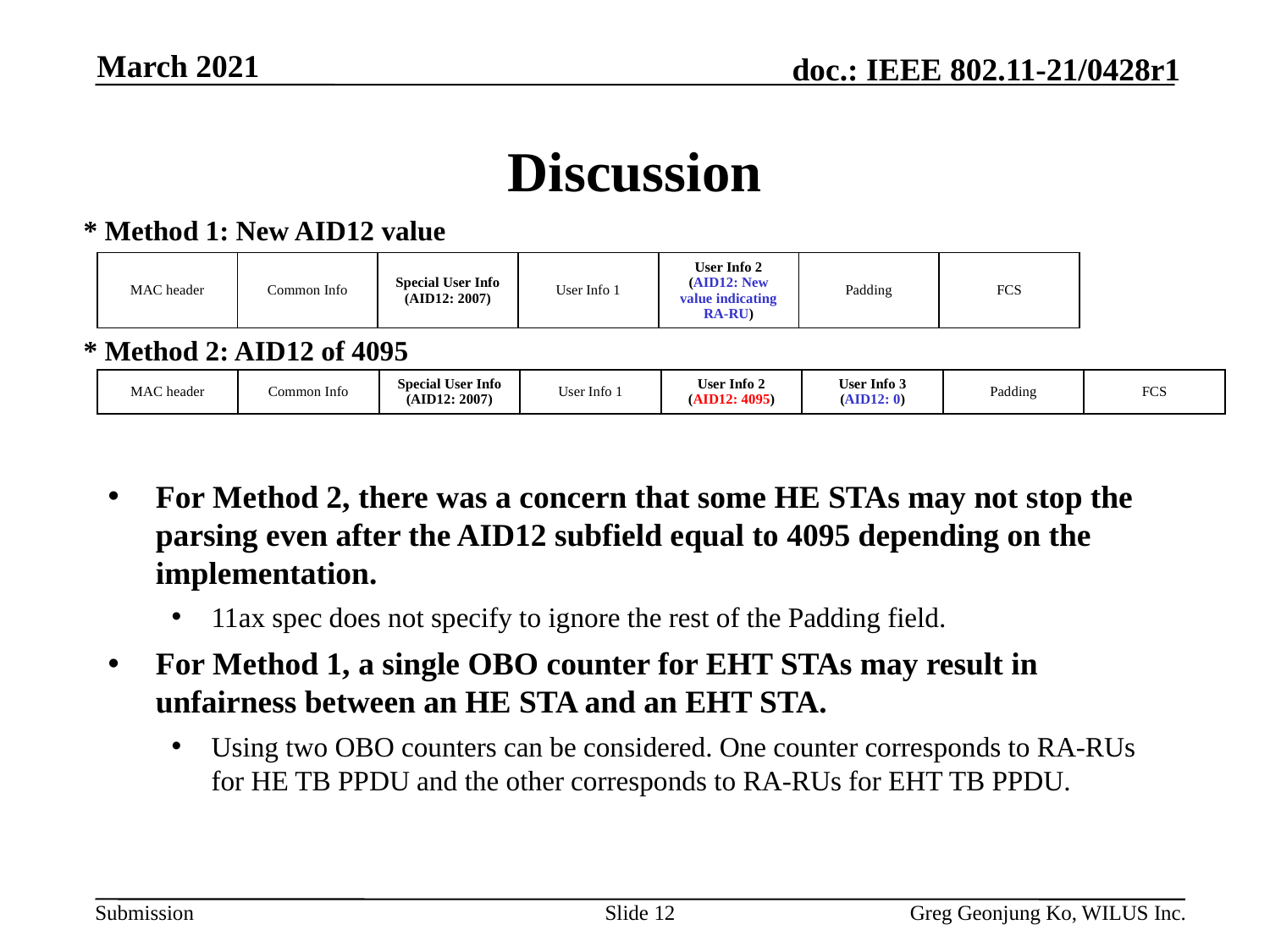

March 2021
# Discussion
* Method 1: New AID12 value
| MAC header | Common Info | Special User Info (AID12: 2007) | User Info 1 | User Info 2 (AID12: New value indicating RA-RU) | Padding | FCS |
| --- | --- | --- | --- | --- | --- | --- |

For Method 2, there was a concern that some HE STAs may not stop the parsing even after the AID12 subfield equal to 4095 depending on the implementation.
11ax spec does not specify to ignore the rest of the Padding field.
For Method 1, a single OBO counter for EHT STAs may result in unfairness between an HE STA and an EHT STA.
Using two OBO counters can be considered. One counter corresponds to RA-RUs for HE TB PPDU and the other corresponds to RA-RUs for EHT TB PPDU.
* Method 2: AID12 of 4095
| MAC header | Common Info | Special User Info (AID12: 2007) | User Info 1 | User Info 2 (AID12: 4095) | User Info 3 (AID12: 0) | Padding | FCS |
| --- | --- | --- | --- | --- | --- | --- | --- |
Slide 12
Greg Geonjung Ko, WILUS Inc.